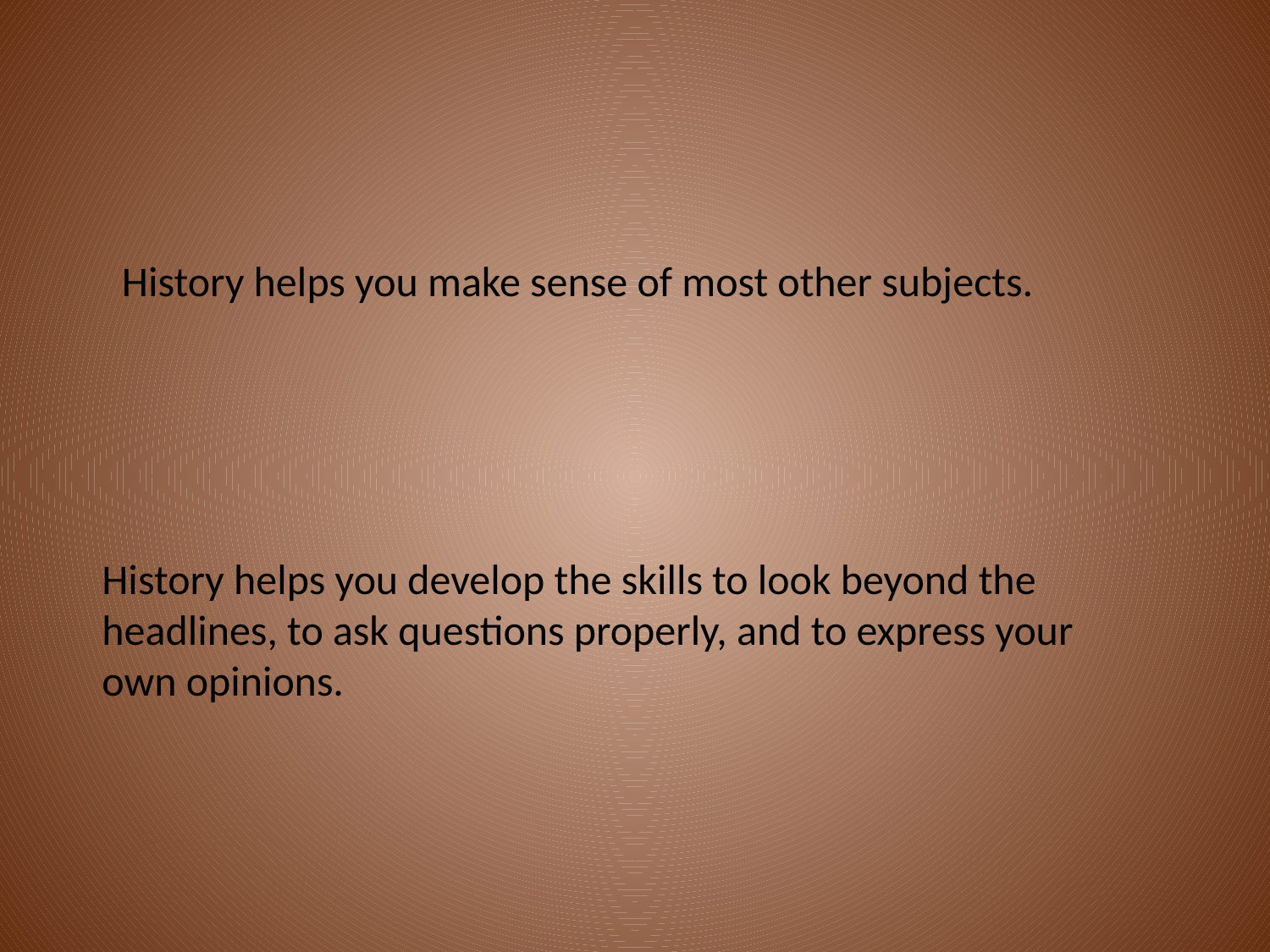

History helps you make sense of most other subjects.

History helps you develop the skills to look beyond the headlines, to ask questions properly, and to express your own opinions.